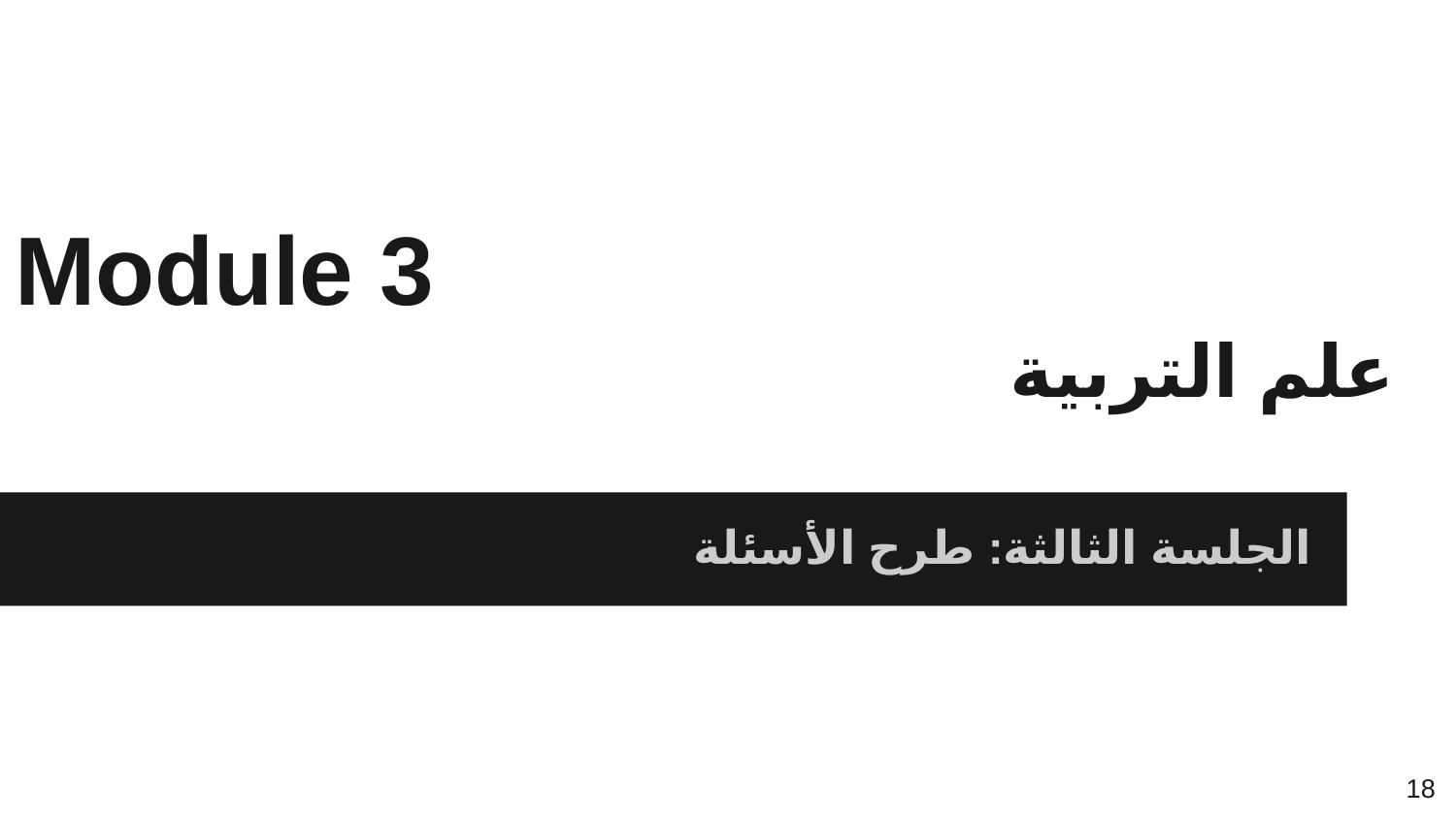

# Module 3
علم التربية
        الجلسة الثالثة: طرح الأسئلة
18